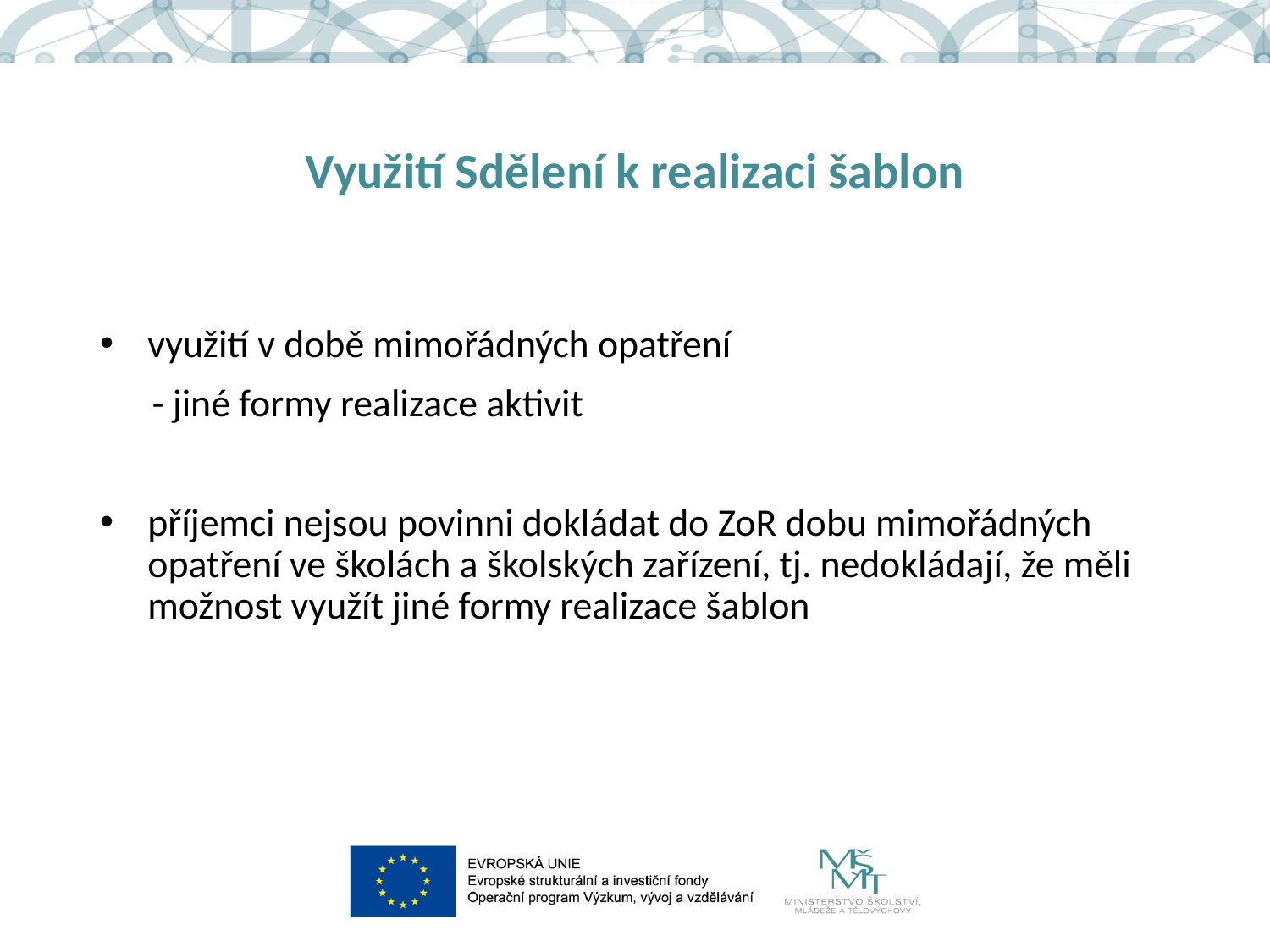

# Využití Sdělení k realizaci šablon

využití v době mimořádných opatření
      - jiné formy realizace aktivit

příjemci nejsou povinni dokládat do ZoR dobu mimořádných opatření ve školách a školských zařízení, tj. nedokládají, že měli možnost využít jiné formy realizace šablon